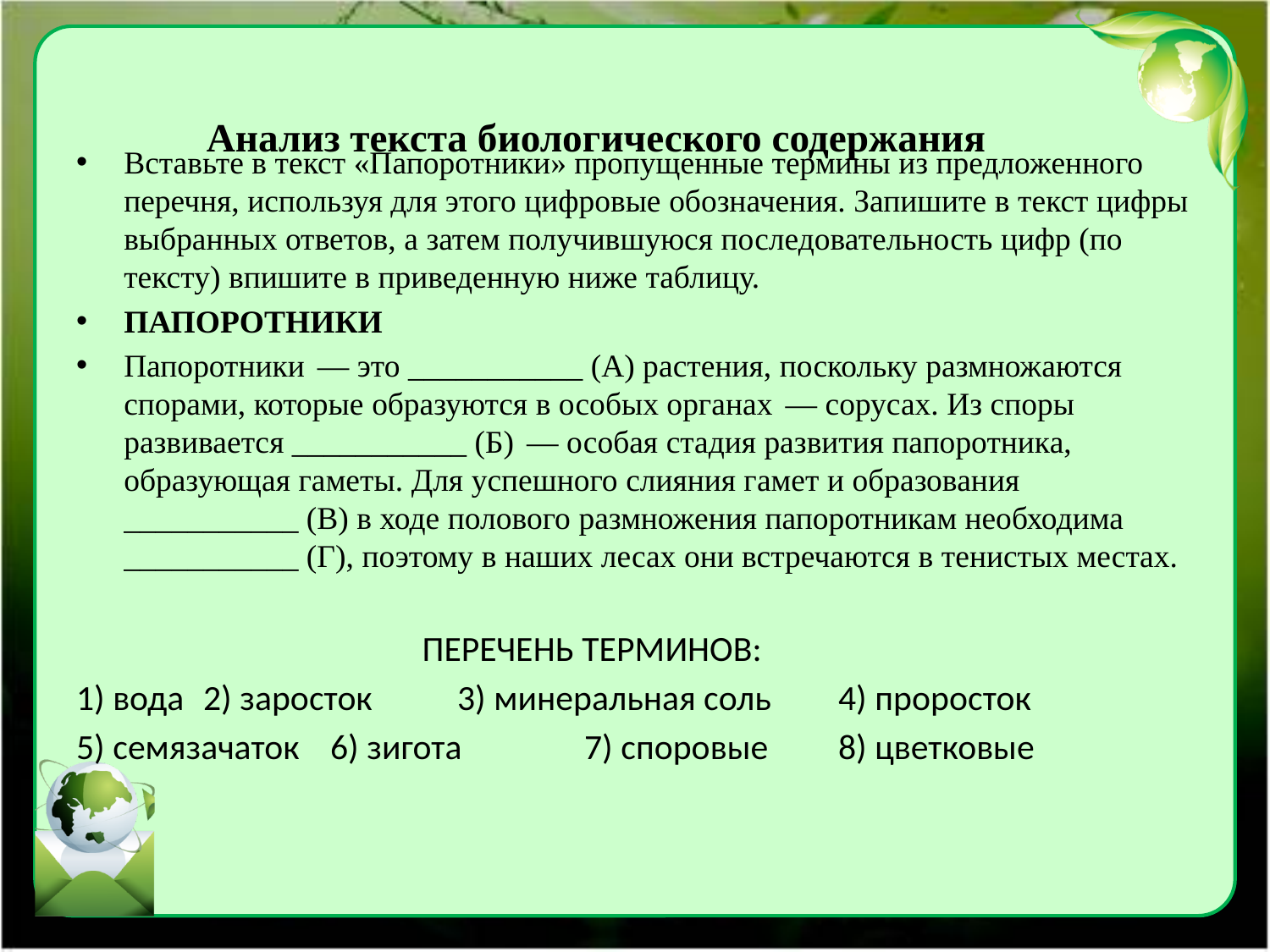

# Анализ текста биологического содержания
Вставьте в текст «Папоротники» пропущенные термины из предложенного перечня, используя для этого цифровые обозначения. Запишите в текст цифры выбранных ответов, а затем получившуюся последовательность цифр (по тексту) впишите в приведенную ниже таблицу.
ПАПОРОТНИКИ
Папоротники  — это ___________ (А) растения, поскольку размножаются спорами, которые образуются в особых органах  — сорусах. Из споры развивается ___________ (Б)  — особая стадия развития папоротника, образующая гаметы. Для успешного слияния гамет и образования ___________ (В) в ходе полового размножения папоротникам необходима ___________ (Г), поэтому в наших лесах они встречаются в тенистых местах.

                                           ПЕРЕЧЕНЬ ТЕРМИНОВ:
1) вода	2) заросток	3) минеральная соль	4) проросток
5) семязачаток	6) зигота	7) споровые	8) цветковые